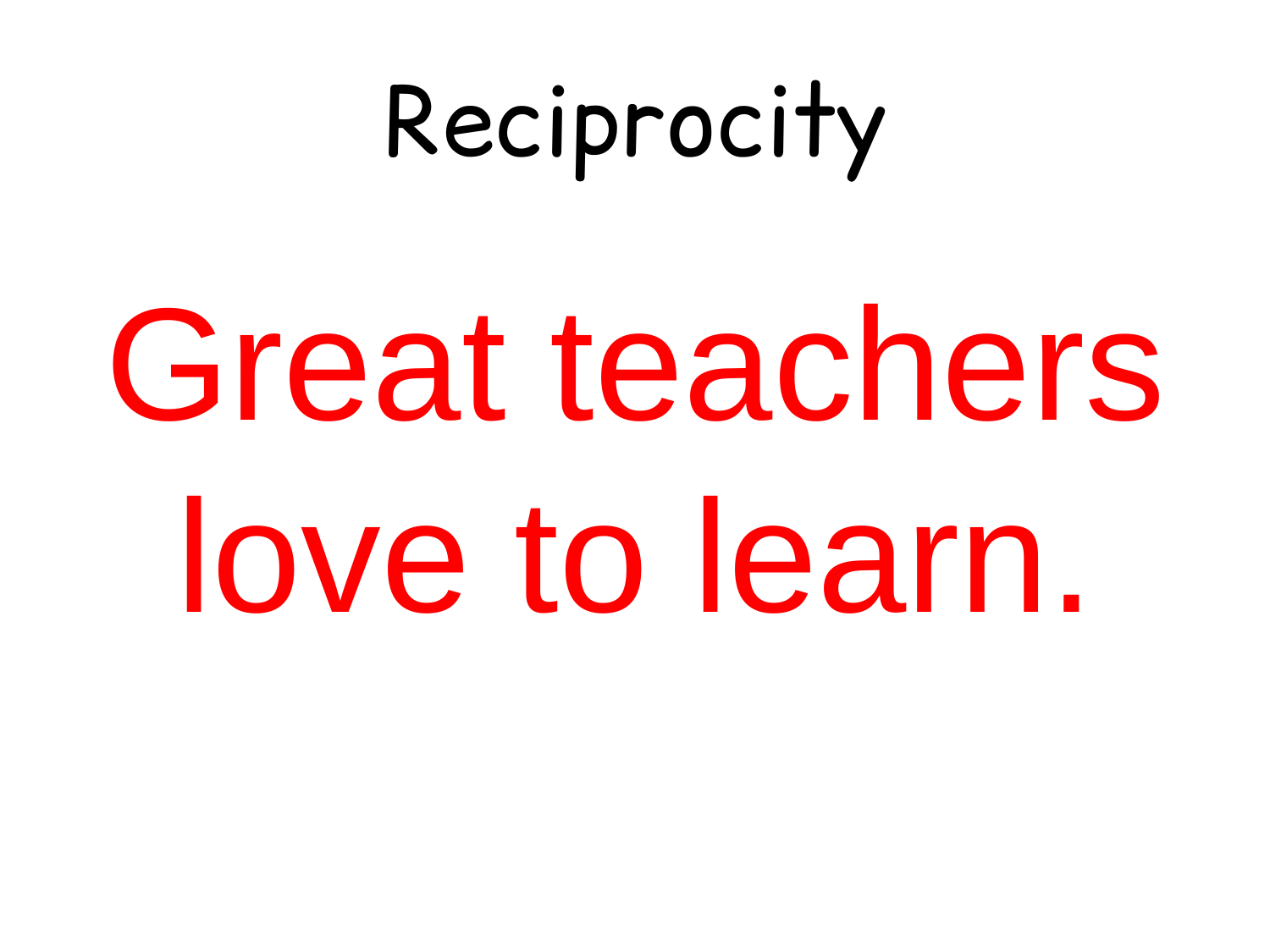

# Reciprocity
Great teachers love to learn.